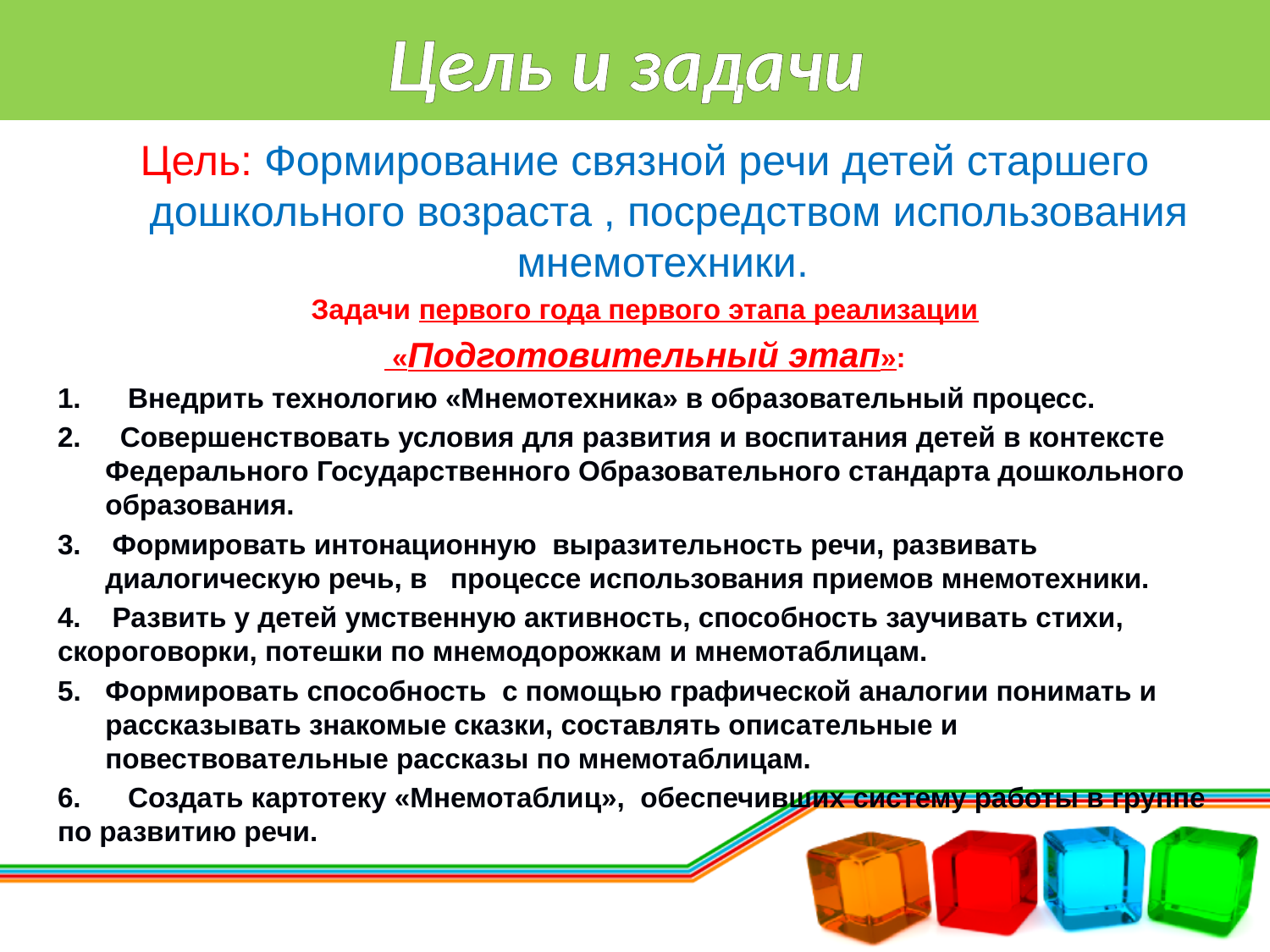

# Цель и задачи

Цель: Формирование связной речи детей старшего дошкольного возраста , посредством использования мнемотехники.
Задачи первого года первого этапа реализации
 «Подготовительный этап»:
1.      Внедрить технологию «Мнемотехника» в образовательный процесс.
2.     Совершенствовать условия для развития и воспитания детей в контексте  Федерального Государственного Образовательного стандарта дошкольного образования.
3.    Формировать интонационную  выразительность речи, развивать диалогическую речь, в   процессе использования приемов мнемотехники.
4.    Развить у детей умственную активность, способность заучивать стихи, скороговорки, потешки по мнемодорожкам и мнемотаблицам.
Формировать способность  с помощью графической аналогии понимать и рассказывать знакомые сказки, составлять описательные и повествовательные рассказы по мнемотаблицам.
6.      Создать картотеку «Мнемотаблиц»,  обеспечивших систему работы в группе по развитию речи.